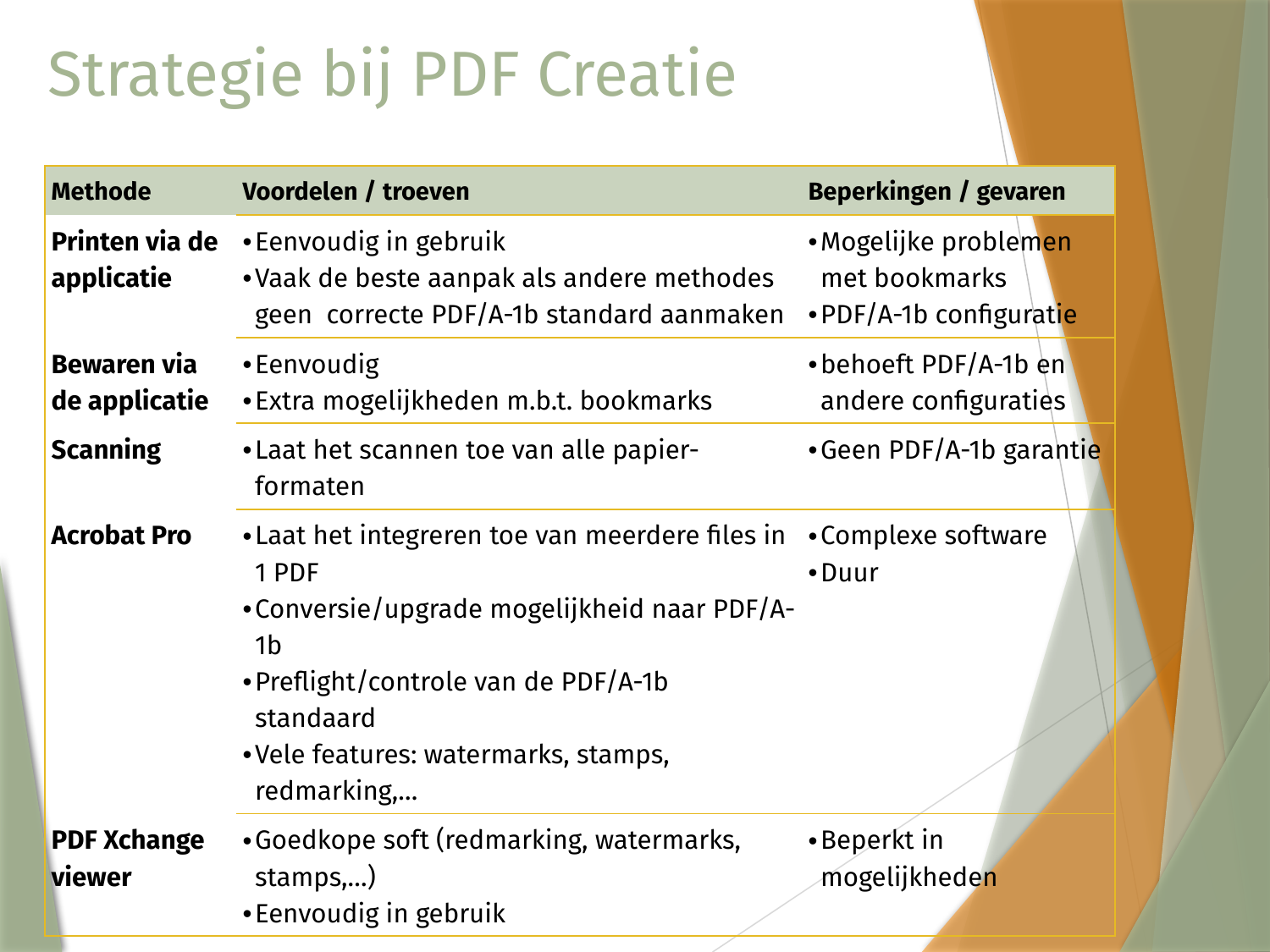

Strategie bij PDF Creatie
| Methode | Voordelen / troeven | Beperkingen / gevaren |
| --- | --- | --- |
| Printen via de applicatie | Eenvoudig in gebruik Vaak de beste aanpak als andere methodes geen correcte PDF/A-1b standard aanmaken | Mogelijke problemen met bookmarks PDF/A-1b configuratie |
| Bewaren via de applicatie | Eenvoudig Extra mogelijkheden m.b.t. bookmarks | behoeft PDF/A-1b en andere configuraties |
| Scanning | Laat het scannen toe van alle papier-formaten | Geen PDF/A-1b garantie |
| Acrobat Pro | Laat het integreren toe van meerdere files in 1 PDF Conversie/upgrade mogelijkheid naar PDF/A-1b Preflight/controle van de PDF/A-1b standaard Vele features: watermarks, stamps, redmarking,… | Complexe software Duur |
| PDF Xchange viewer | Goedkope soft (redmarking, watermarks, stamps,…) Eenvoudig in gebruik | Beperkt in mogelijkheden |